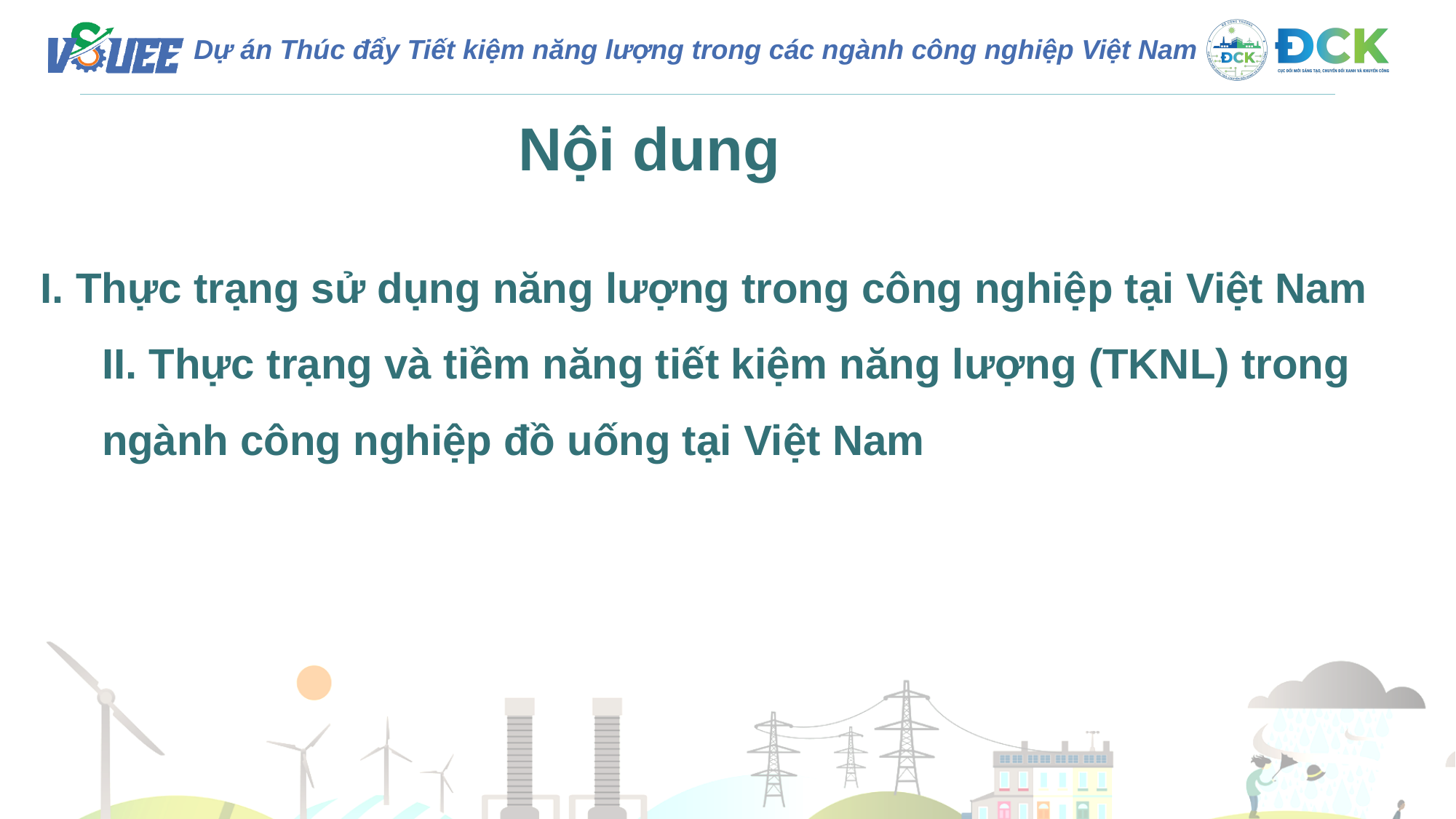

I. Thực trạng sử dụng năng lượng trong công nghiệp tại Việt Nam II. Thực trạng và tiềm năng tiết kiệm năng lượng (TKNL) trong ngành công nghiệp đồ uống tại Việt Nam
Nội dung